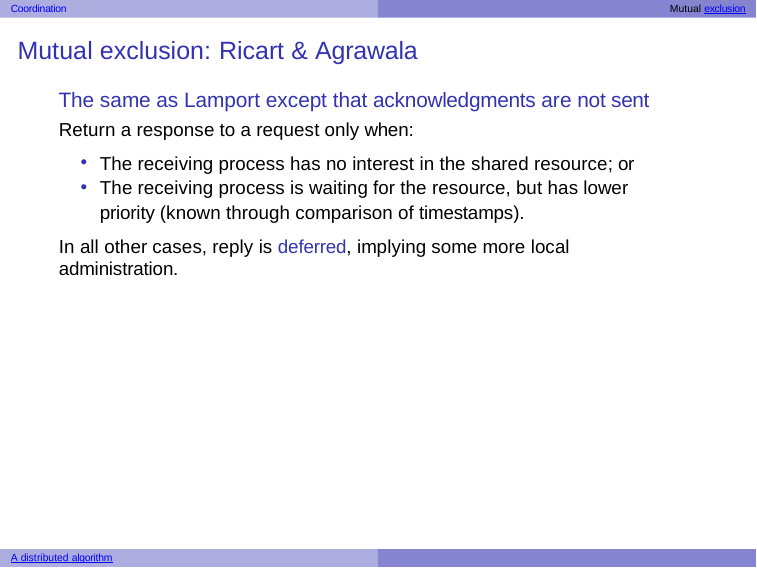

Coordination	Mutual exclusion
# Mutual exclusion: Ricart & Agrawala
The same as Lamport except that acknowledgments are not sent
Return a response to a request only when:
The receiving process has no interest in the shared resource; or
The receiving process is waiting for the resource, but has lower priority (known through comparison of timestamps).
In all other cases, reply is deferred, implying some more local administration.

A distributed algorithm